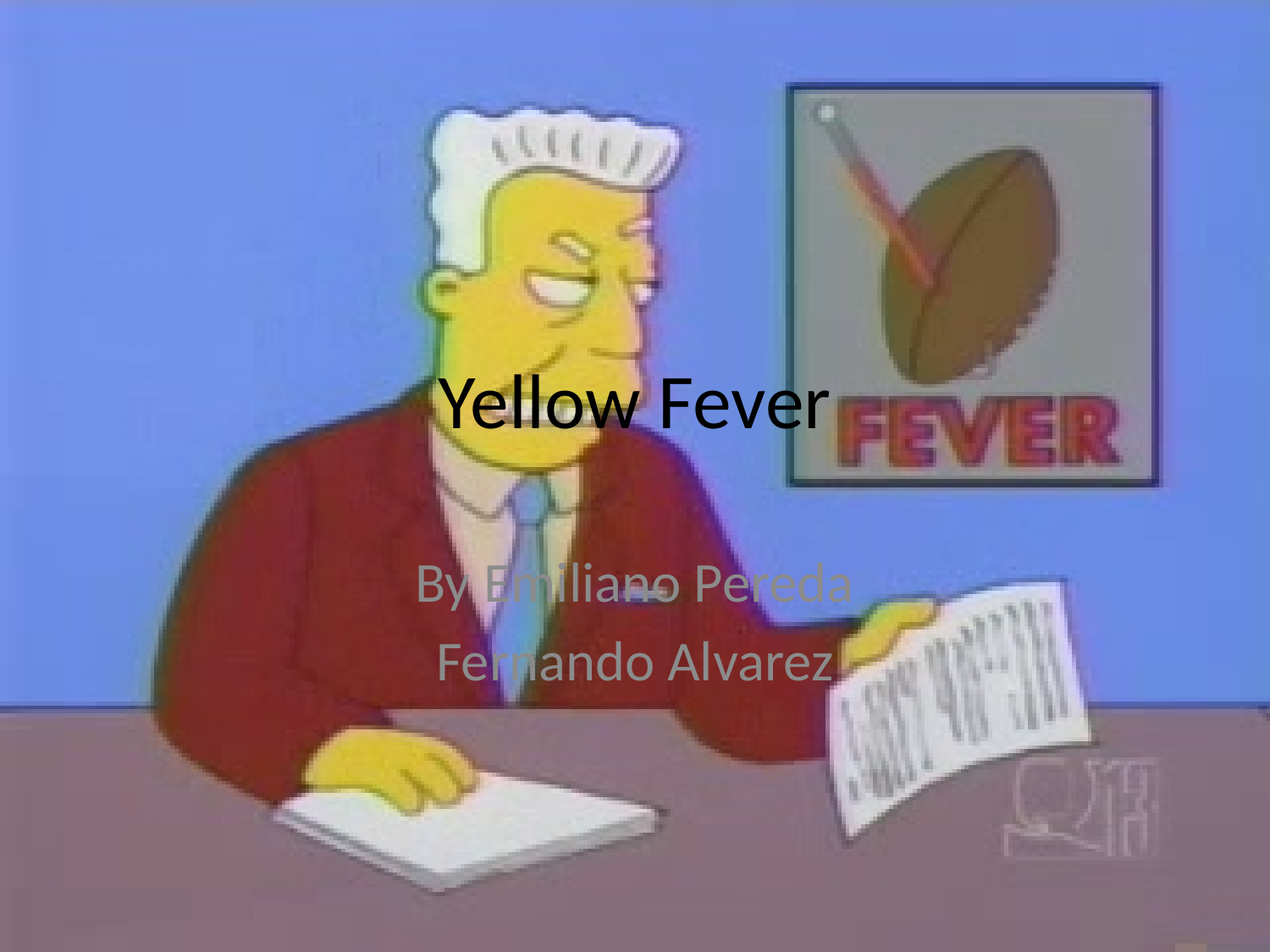

# Yellow Fever
By Emiliano Pereda
Fernando Alvarez